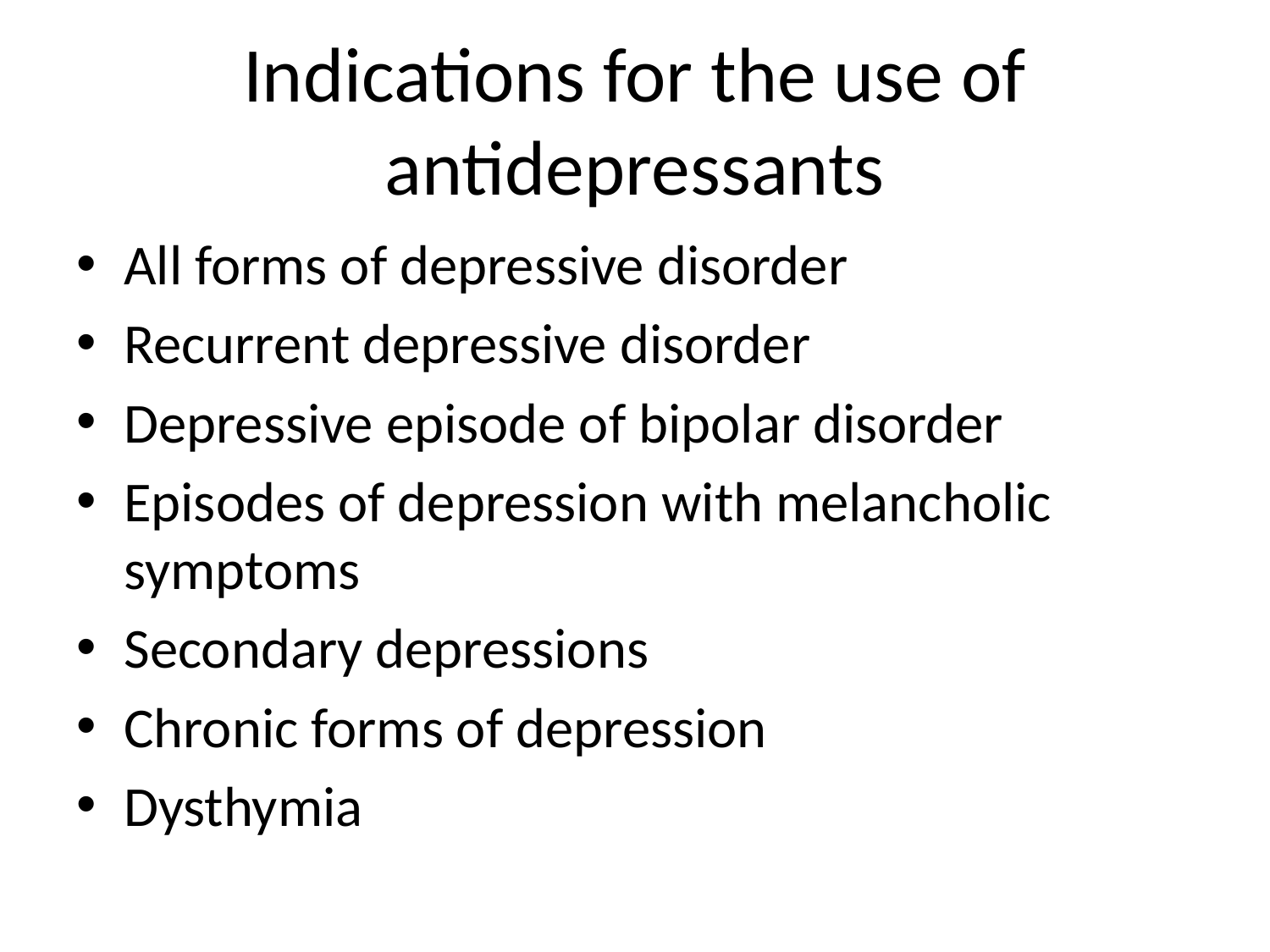

# Indications for the use of antidepressants
All forms of depressive disorder
Recurrent depressive disorder
Depressive episode of bipolar disorder
Episodes of depression with melancholic symptoms
Secondary depressions
Chronic forms of depression
Dysthymia